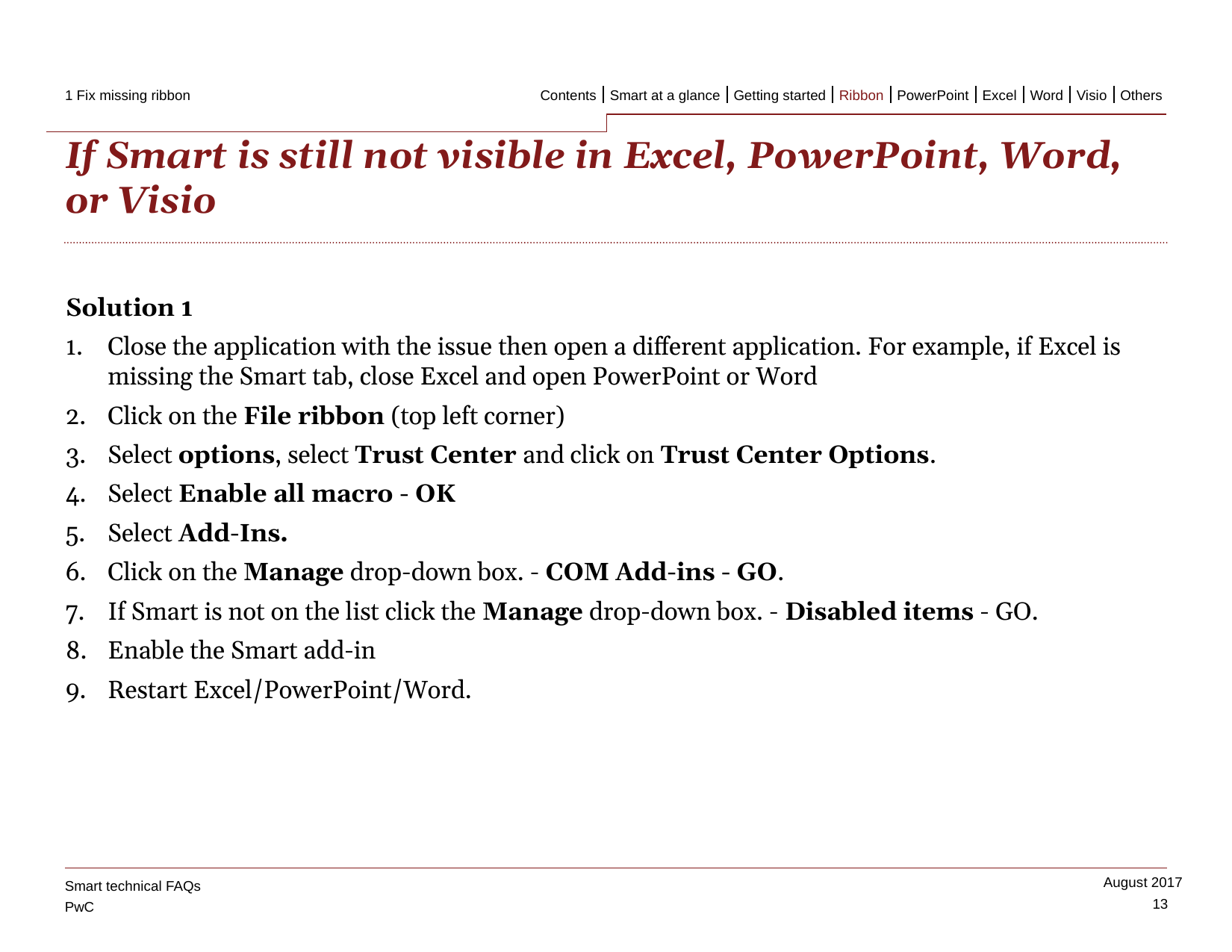

1 Fix missing ribbon
Contents
Smart at a glance
Getting started
Ribbon
PowerPoint
Excel
Word
Visio
Others
# If Smart is still not visible in Excel, PowerPoint, Word, or Visio

Solution 1
Close the application with the issue then open a different application. For example, if Excel is missing the Smart tab, close Excel and open PowerPoint or Word
Click on the File ribbon (top left corner)
Select options, select Trust Center and click on Trust Center Options.
Select Enable all macro - OK
Select Add-Ins.
Click on the Manage drop-down box. - COM Add-ins - GO.
If Smart is not on the list click the Manage drop-down box. - Disabled items - GO.
Enable the Smart add-in
Restart Excel/PowerPoint/Word.
Smart technical FAQs
13